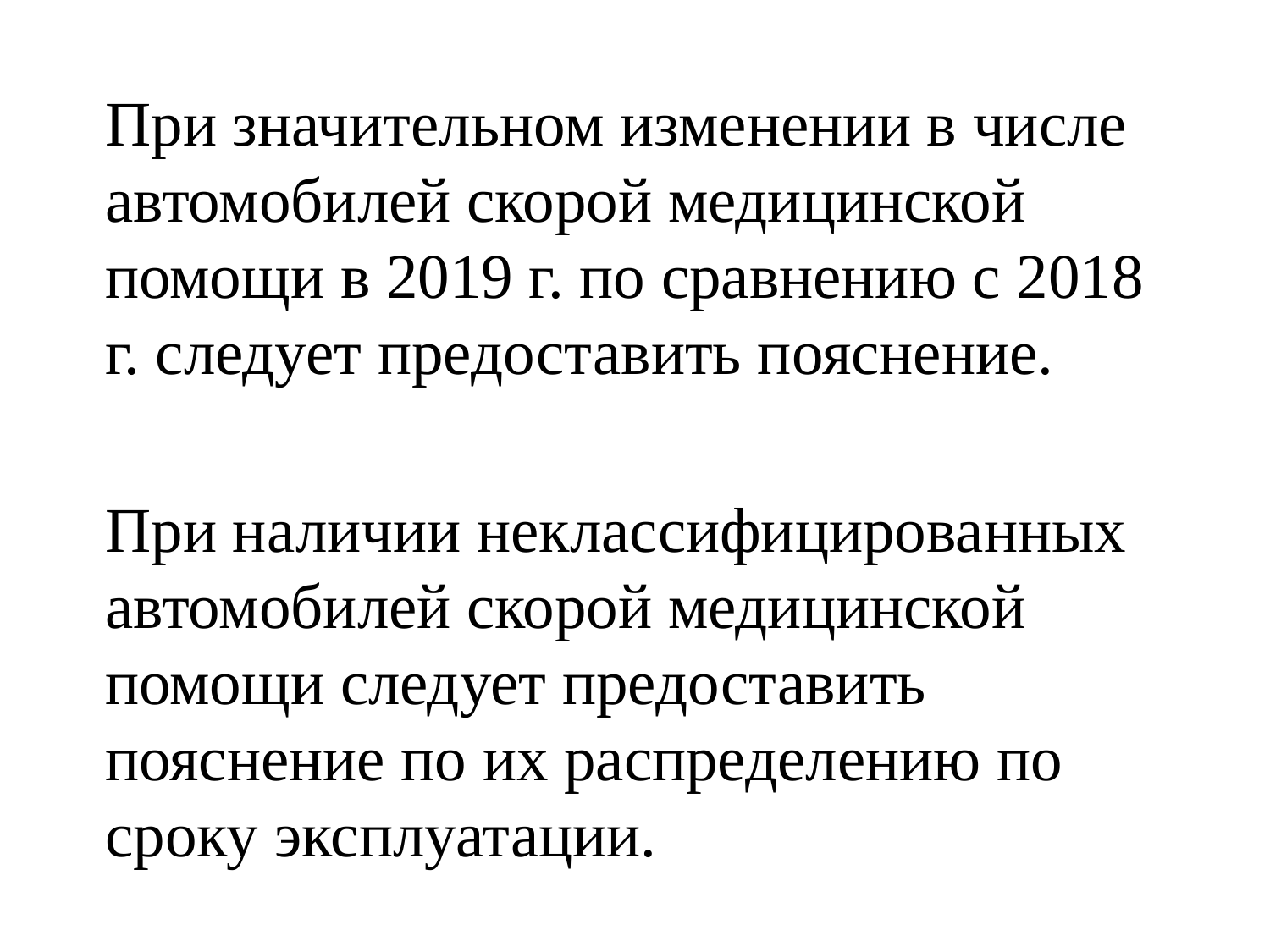

При значительном изменении в числе автомобилей скорой медицинской помощи в 2019 г. по сравнению с 2018 г. следует предоставить пояснение.

   При наличии неклассифицированных автомобилей скорой медицинской помощи следует предоставить пояснение по их распределению по сроку эксплуатации.